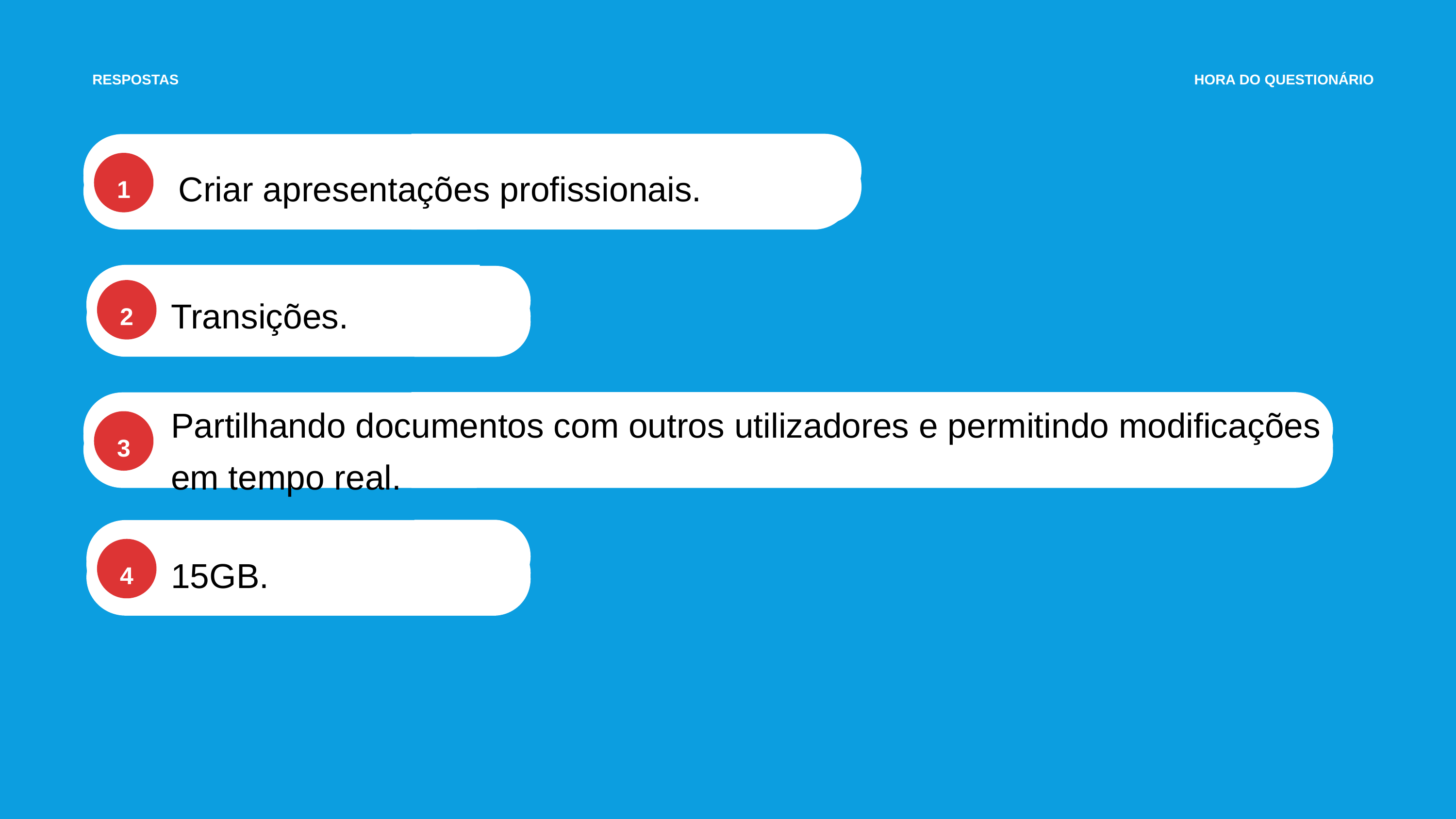

RESPOSTAS
HORA DO QUESTIONÁRIO

Criar apresentações profissionais.
1

Transições.
2

Partilhando documentos com outros utilizadores e permitindo modificações em tempo real.

3

15GB.
4